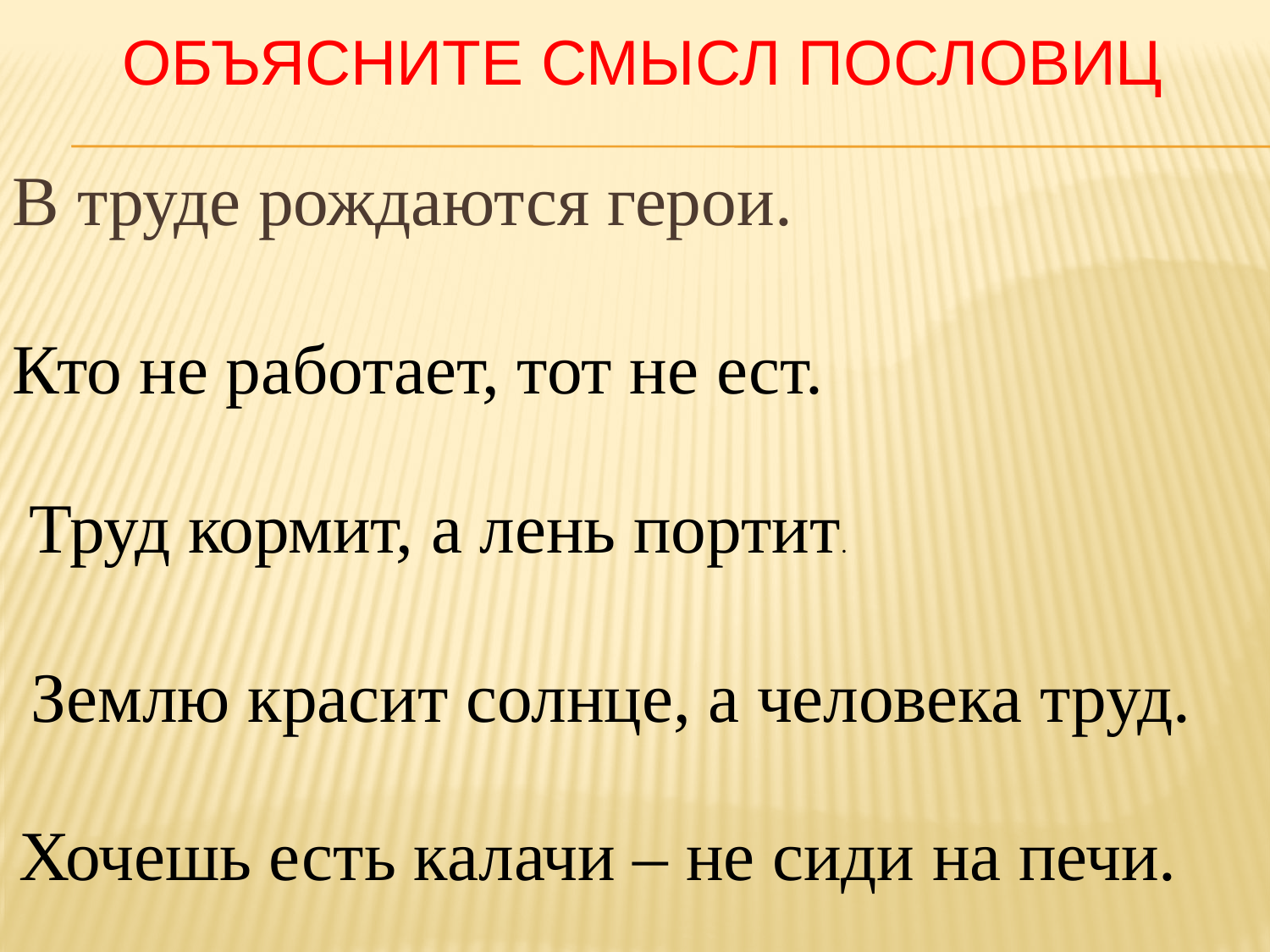

# Объясните смысл пословиц
В труде рождаются герои.

Кто не работает, тот не ест.
Труд кормит, а лень портит.
Землю красит солнце, а человека труд.
Хочешь есть калачи – не сиди на печи.